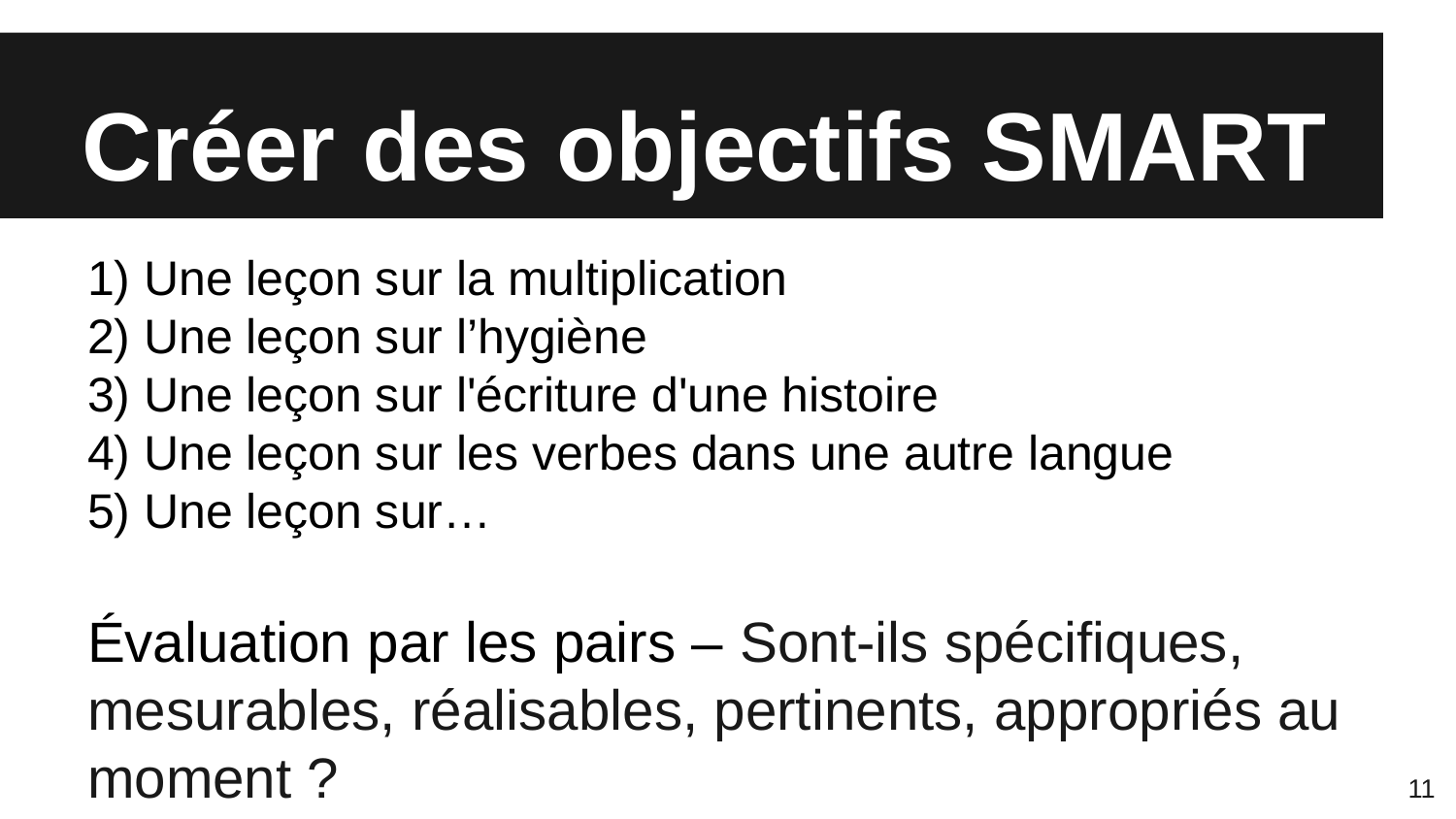

# Créer des objectifs SMART
1) Une leçon sur la multiplication
2) Une leçon sur l’hygiène
3) Une leçon sur l'écriture d'une histoire
4) Une leçon sur les verbes dans une autre langue
5) Une leçon sur…

Évaluation par les pairs – Sont-ils spécifiques, mesurables, réalisables, pertinents, appropriés au moment ?

11